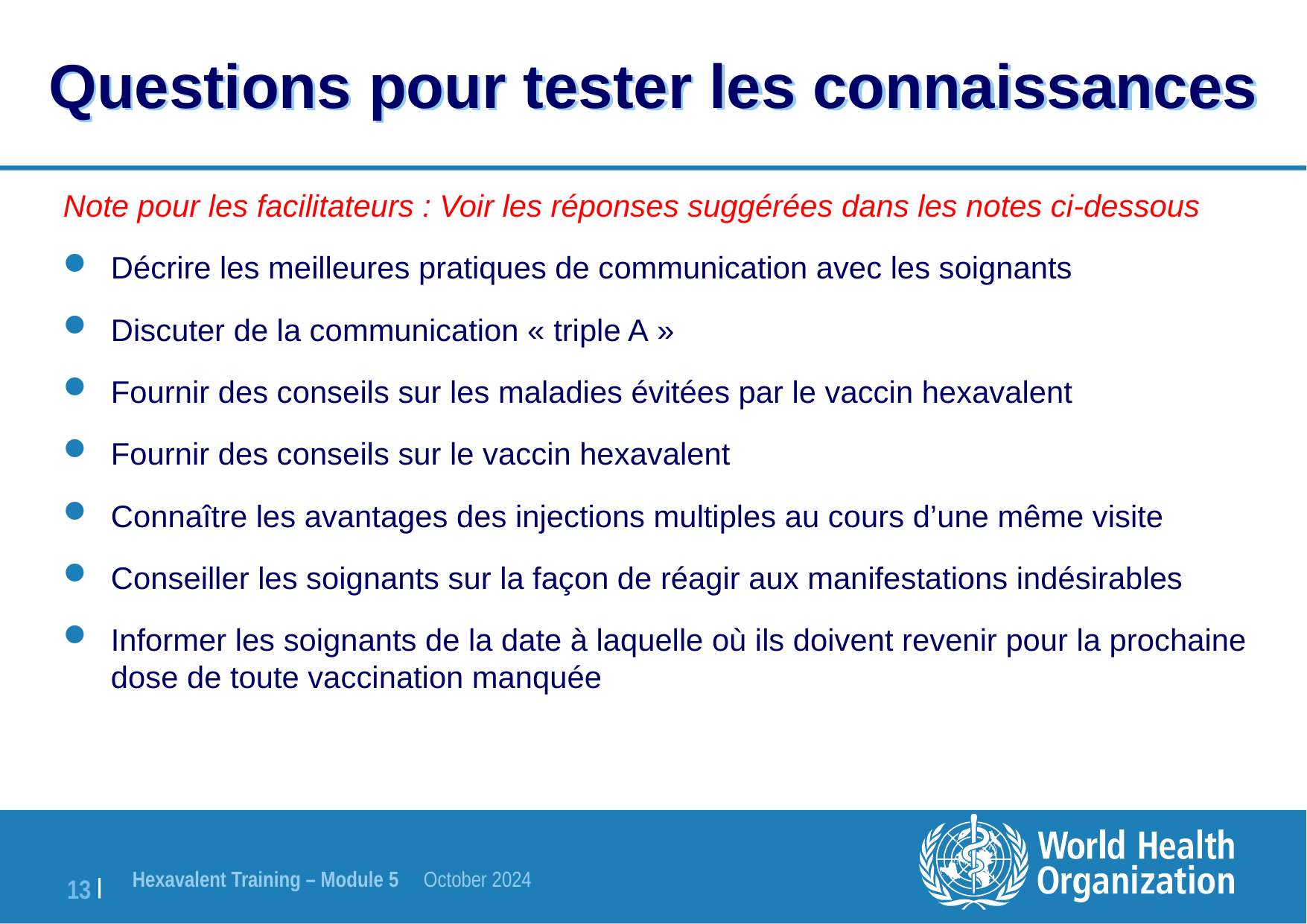

# Questions pour tester les connaissances
Note pour les facilitateurs : Voir les réponses suggérées dans les notes ci-dessous
Décrire les meilleures pratiques de communication avec les soignants
Discuter de la communication « triple A »
Fournir des conseils sur les maladies évitées par le vaccin hexavalent
Fournir des conseils sur le vaccin hexavalent
Connaître les avantages des injections multiples au cours d’une même visite
Conseiller les soignants sur la façon de réagir aux manifestations indésirables
Informer les soignants de la date à laquelle où ils doivent revenir pour la prochaine dose de toute vaccination manquée